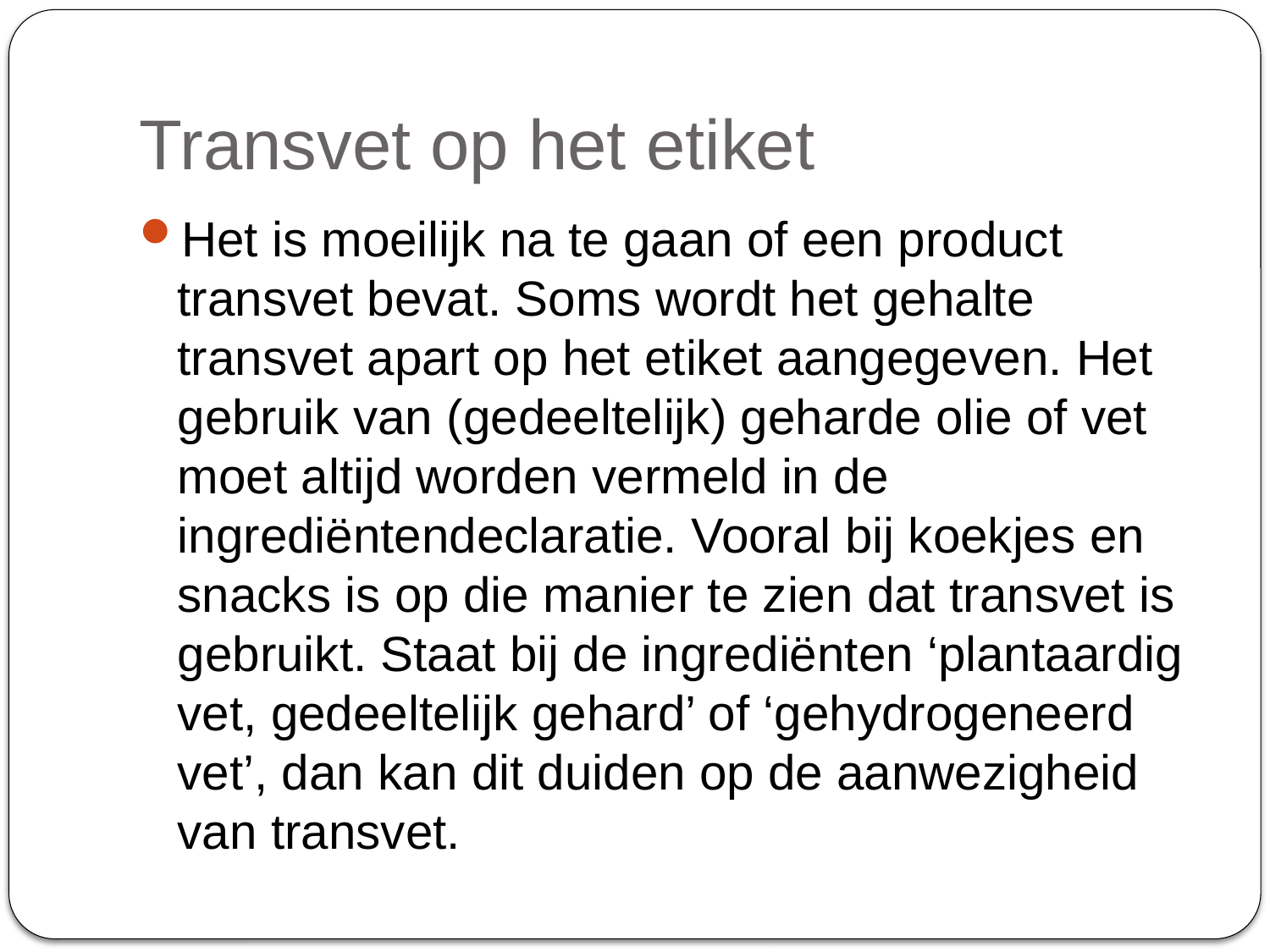

# Transvet op het etiket
Het is moeilijk na te gaan of een product transvet bevat. Soms wordt het gehalte transvet apart op het etiket aangegeven. Het gebruik van (gedeeltelijk) geharde olie of vet moet altijd worden vermeld in de ingrediëntendeclaratie. Vooral bij koekjes en snacks is op die manier te zien dat transvet is gebruikt. Staat bij de ingrediënten ‘plantaardig vet, gedeeltelijk gehard’ of ‘gehydrogeneerd vet’, dan kan dit duiden op de aanwezigheid van transvet.